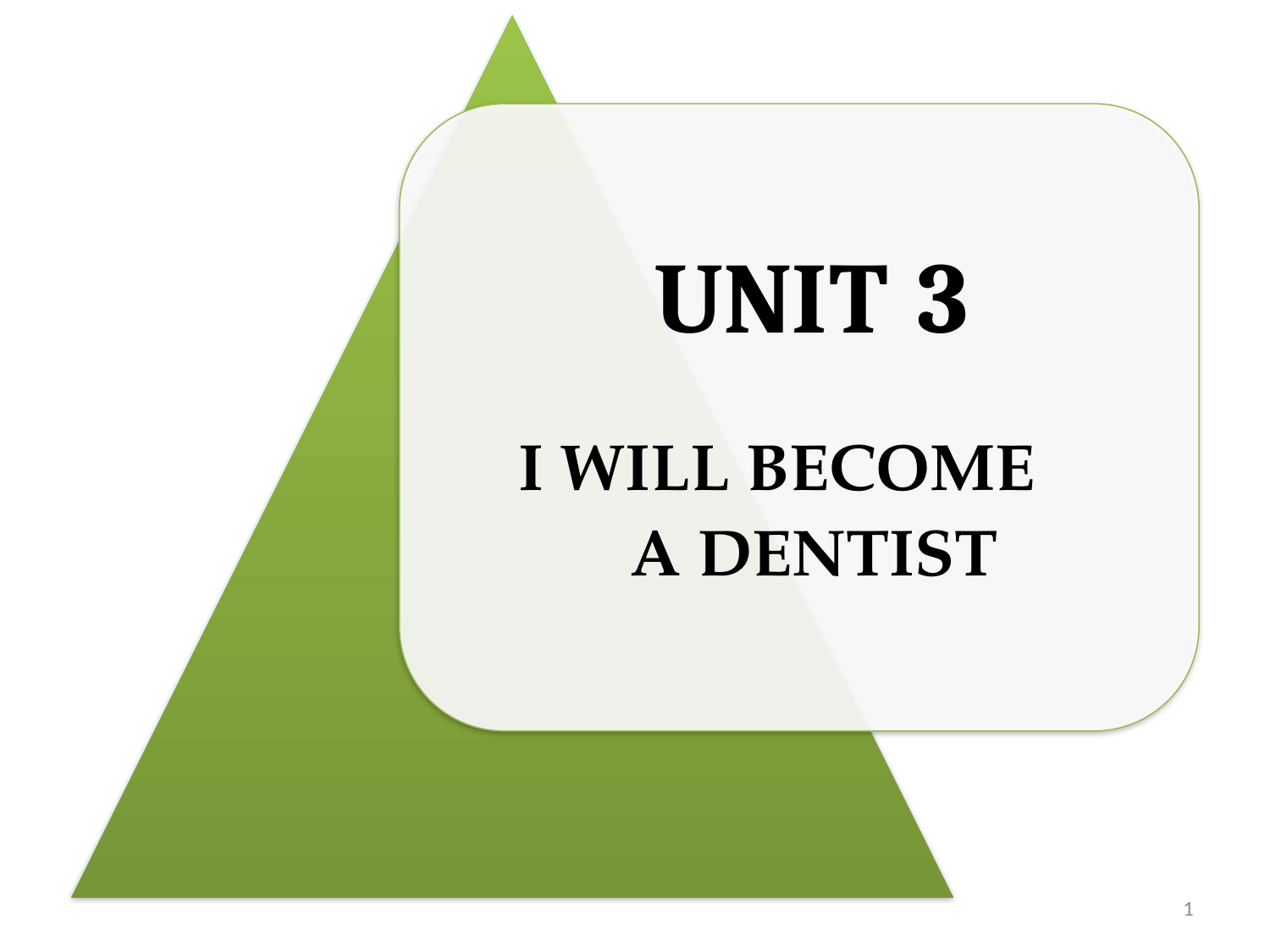

UNIT 3
 I WILL BECOME       A DENTIST
1